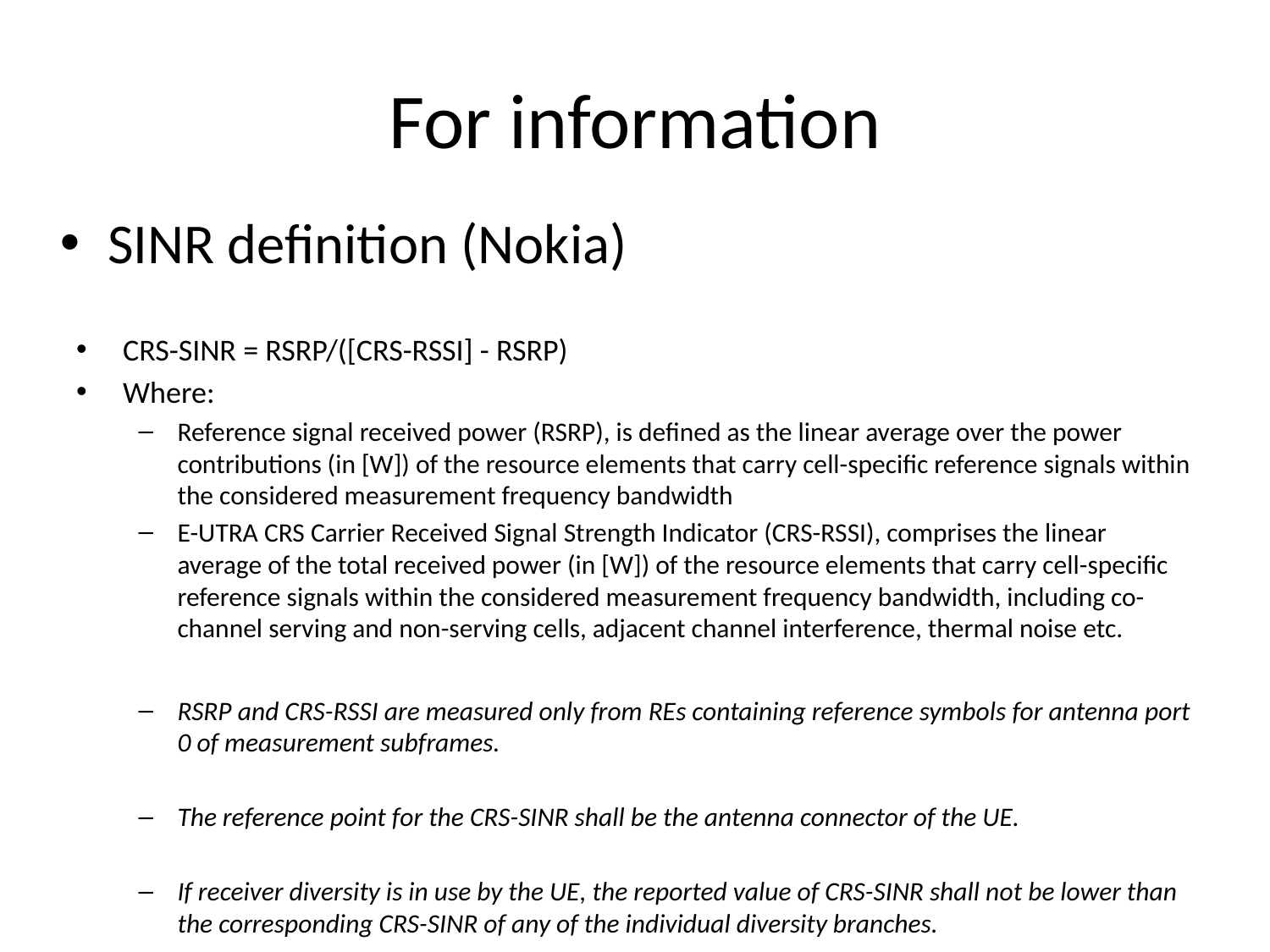

# For information
SINR definition (Nokia)
CRS-SINR = RSRP/([CRS-RSSI] - RSRP)
Where:
Reference signal received power (RSRP), is defined as the linear average over the power contributions (in [W]) of the resource elements that carry cell-specific reference signals within the considered measurement frequency bandwidth
E-UTRA CRS Carrier Received Signal Strength Indicator (CRS-RSSI), comprises the linear average of the total received power (in [W]) of the resource elements that carry cell-specific reference signals within the considered measurement frequency bandwidth, including co-channel serving and non-serving cells, adjacent channel interference, thermal noise etc.

RSRP and CRS-RSSI are measured only from REs containing reference symbols for antenna port 0 of measurement subframes.

The reference point for the CRS-SINR shall be the antenna connector of the UE.

If receiver diversity is in use by the UE, the reported value of CRS-SINR shall not be lower than the corresponding CRS-SINR of any of the individual diversity branches.